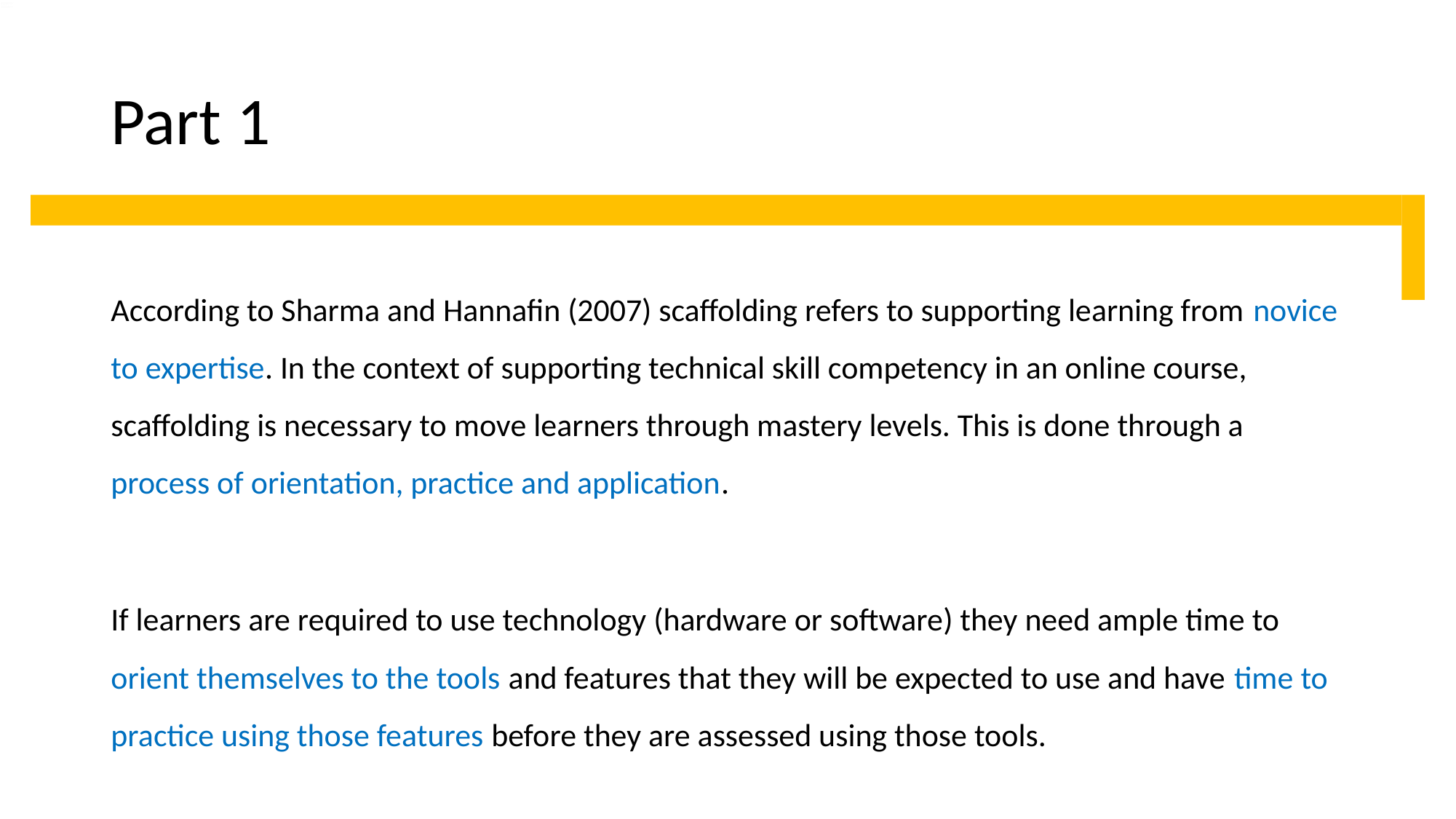

# Part 1

According to Sharma and Hannafin (2007) scaffolding refers to supporting learning from novice to expertise. In the context of supporting technical skill competency in an online course, scaffolding is necessary to move learners through mastery levels. This is done through a process of orientation, practice and application.

If learners are required to use technology (hardware or software) they need ample time to orient themselves to the tools and features that they will be expected to use and have time to practice using those features before they are assessed using those tools.